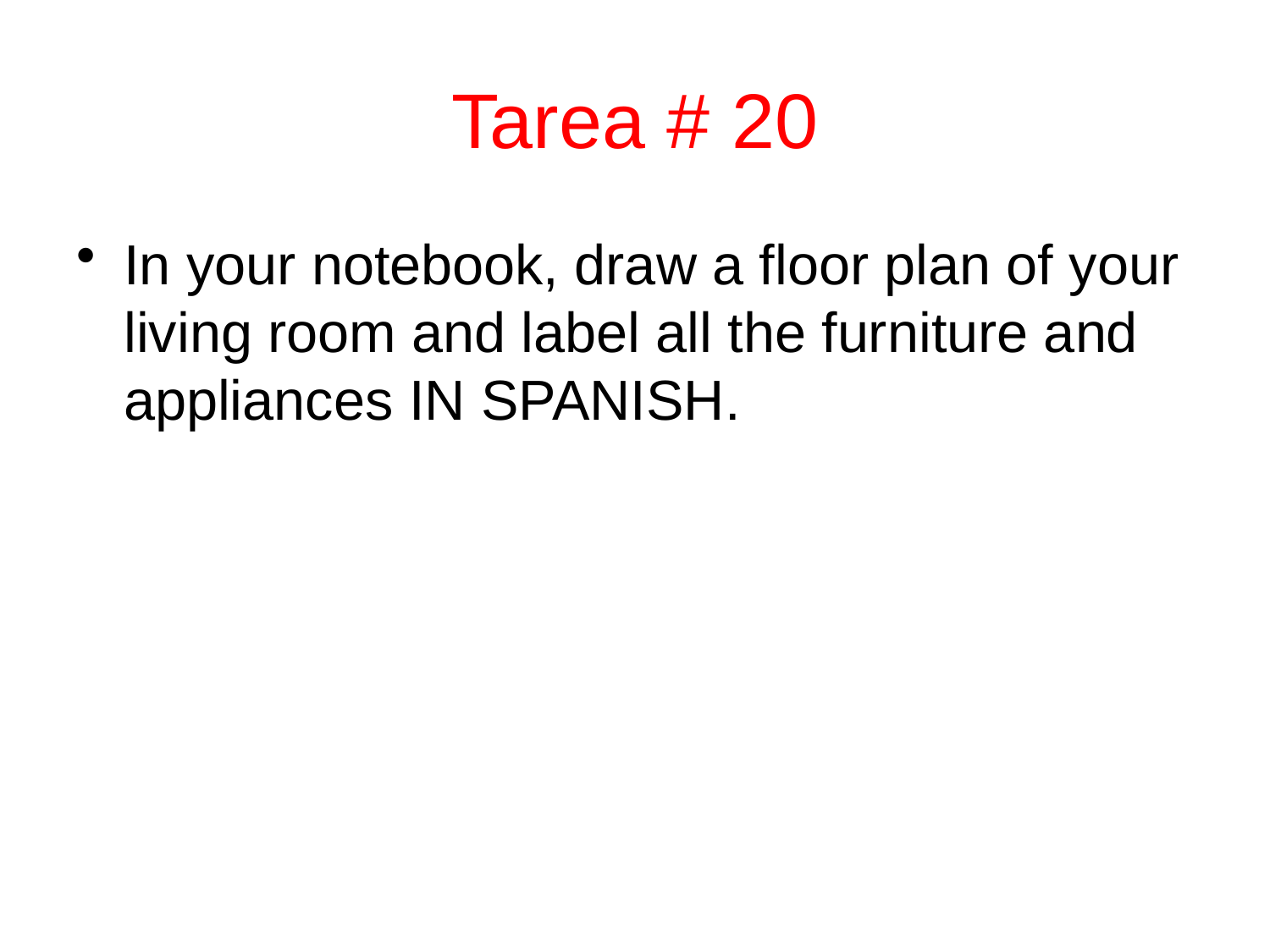

# Tarea # 20
In your notebook, draw a floor plan of your living room and label all the furniture and appliances IN SPANISH.